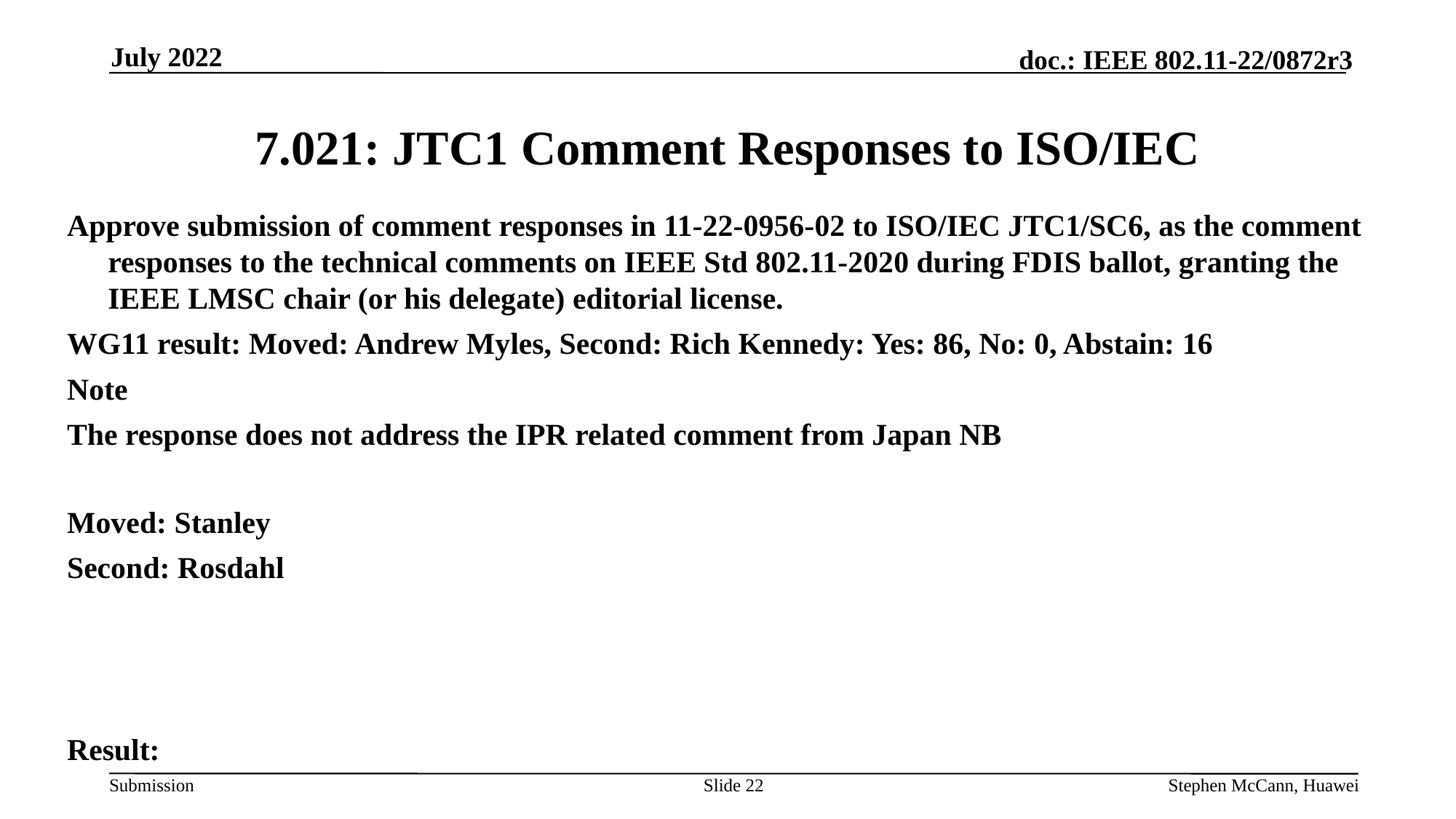

July 2022
# 7.021: JTC1 Comment Responses to ISO/IEC
Approve submission of comment responses in 11-22-0956-02 to ISO/IEC JTC1/SC6, as the comment responses to the technical comments on IEEE Std 802.11-2020 during FDIS ballot, granting the IEEE LMSC chair (or his delegate) editorial license.
WG11 result: Moved: Andrew Myles, Second: Rich Kennedy: Yes: 86, No: 0, Abstain: 16
Note
The response does not address the IPR related comment from Japan NB

Moved: Stanley
Second: Rosdahl

Result:

Slide 22
Stephen McCann, Huawei